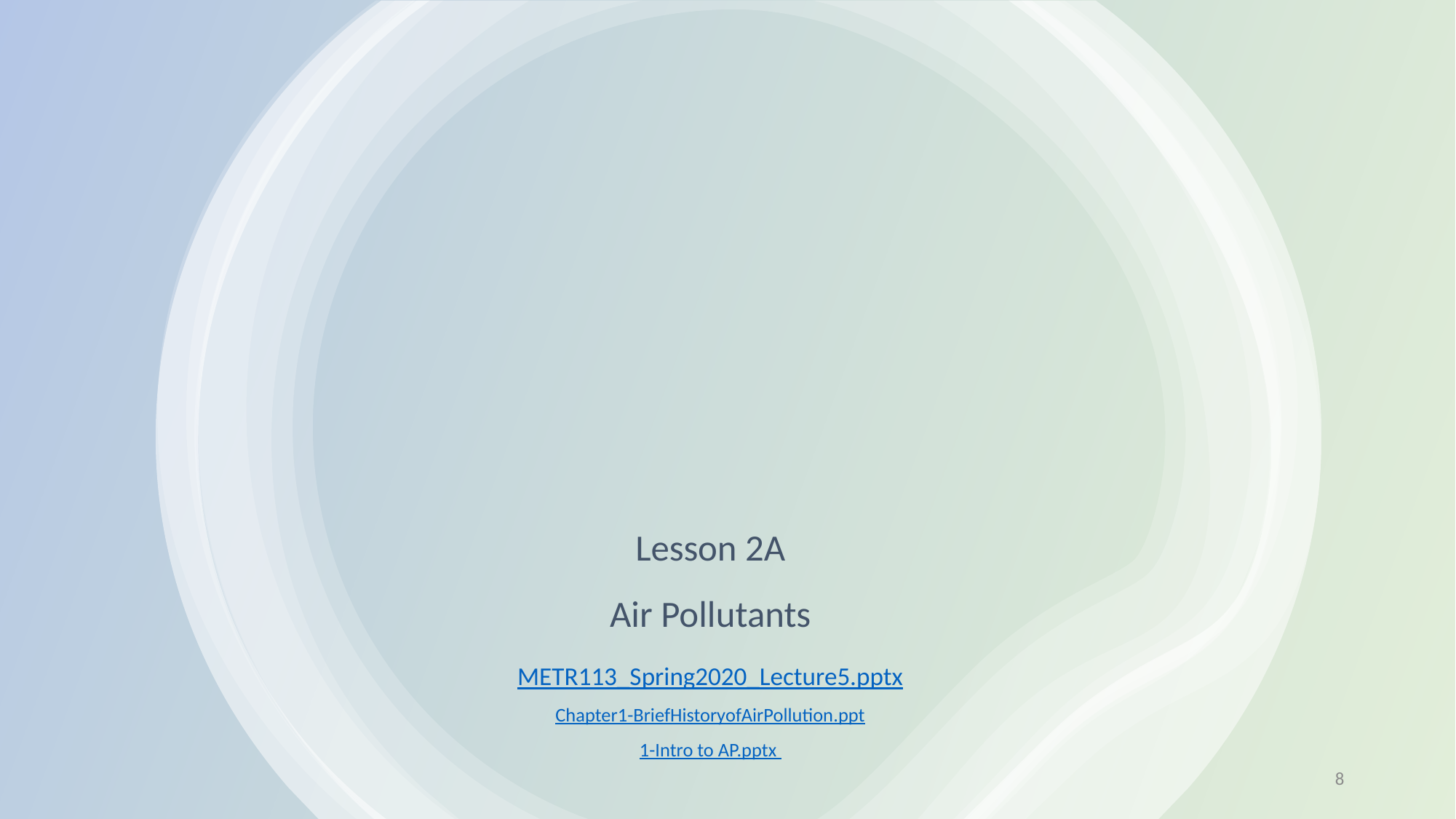

# Lesson 2A Air Pollutants METR113_Spring2020_Lecture5.pptx Chapter1-BriefHistoryofAirPollution.ppt 1-Intro to AP.pptx
8